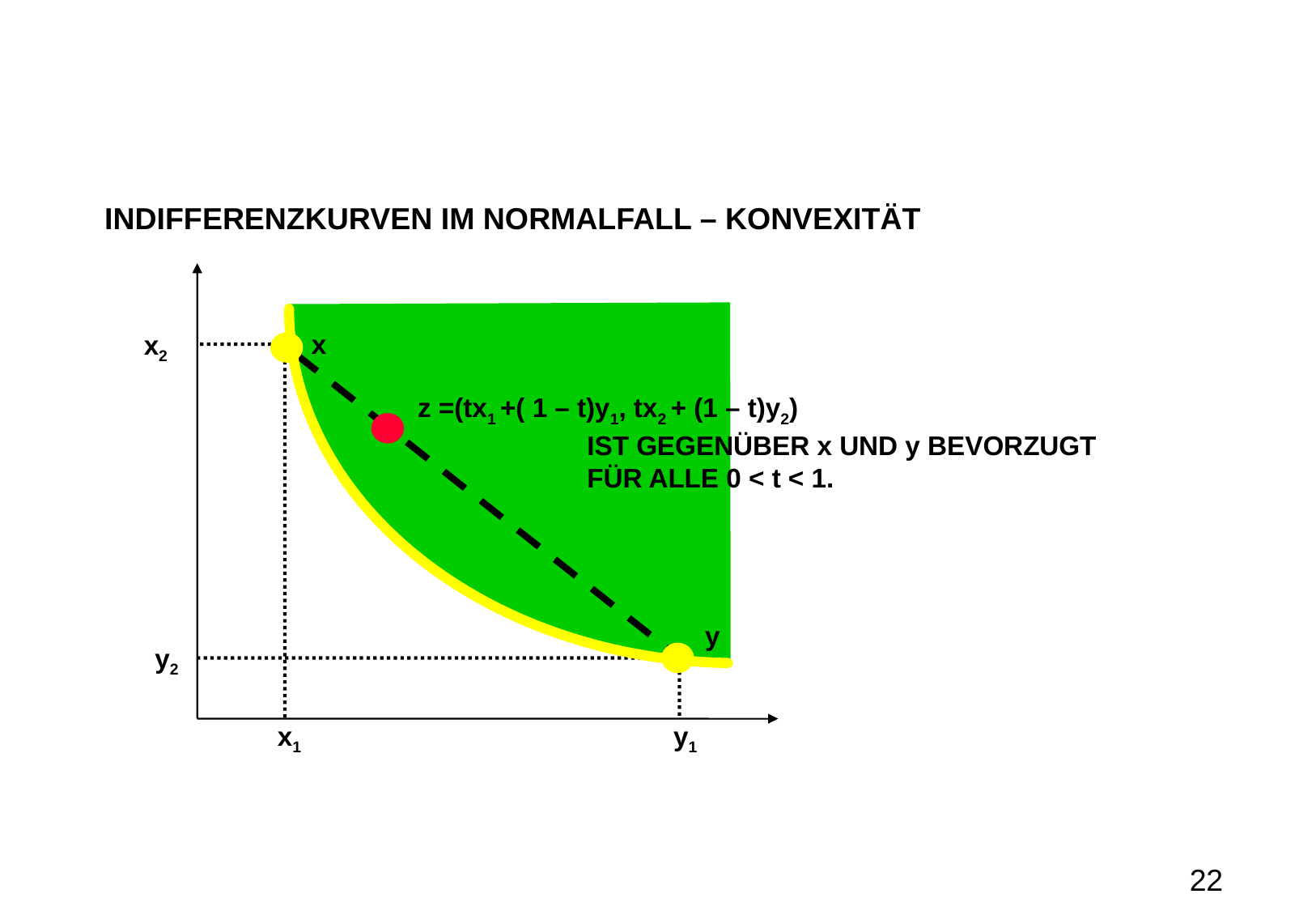

# Indifferenzkurven im Normalfall – Konvexität

x2
x

z =(tx1 +( 1 – t)y1, tx2 + (1 – t)y2)

IST GEGENÜBER x UND y BEVORZUGT
FÜR ALLE 0 < t < 1.
y
y2

x1
y1